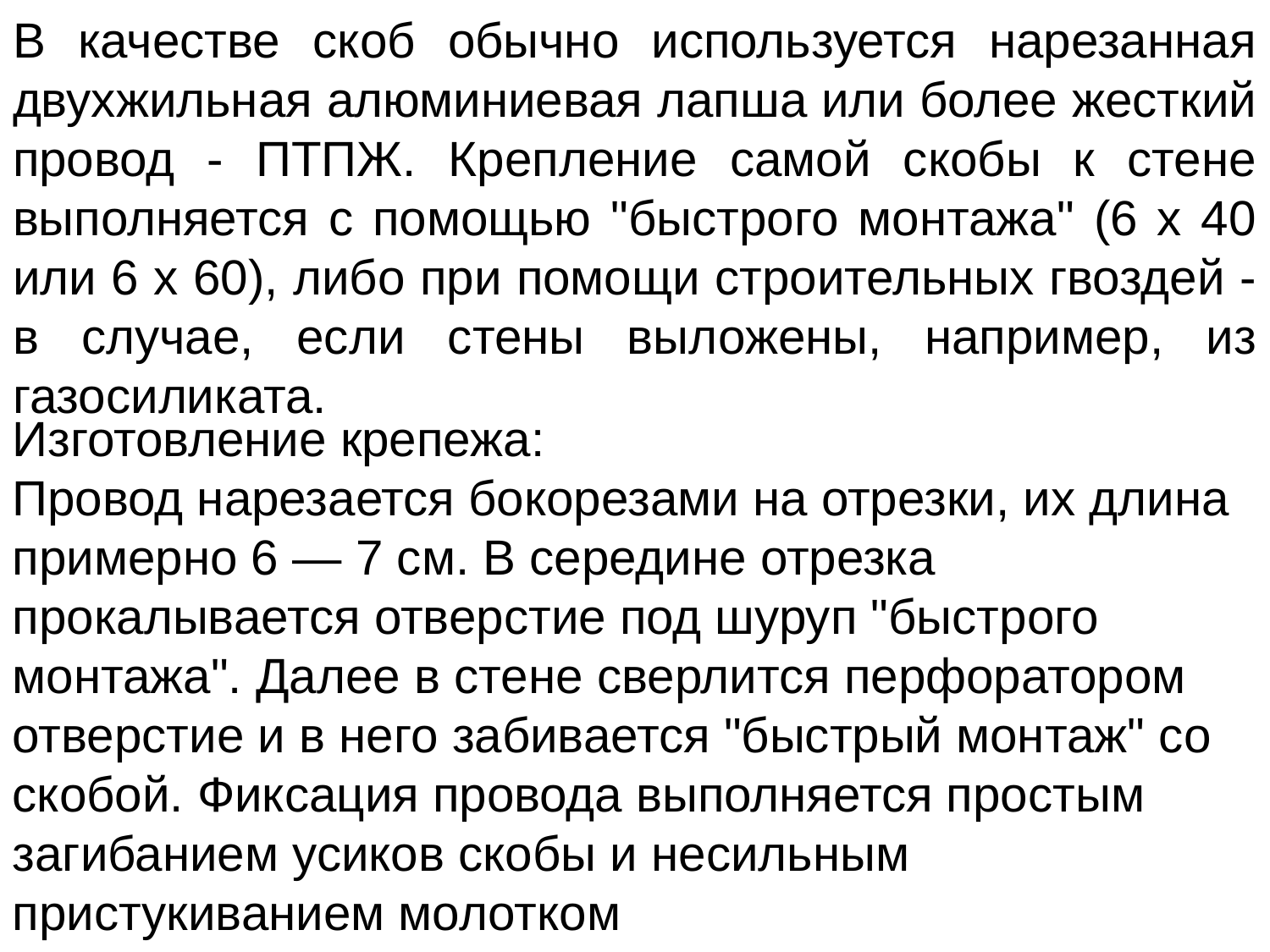

В качестве скоб обычно используется нарезанная двухжильная алюминиевая лапша или более жесткий провод - ПТПЖ. Крепление самой скобы к стене выполняется с помощью "быстрого монтажа" (6 х 40 или 6 х 60), либо при помощи строительных гвоздей - в случае, если стены выложены, например, из газосиликата.
Изготовление крепежа:
Провод нарезается бокорезами на отрезки, их длина примерно 6 — 7 см. В середине отрезка прокалывается отверстие под шуруп "быстрого монтажа". Далее в стене сверлится перфоратором отверстие и в него забивается "быстрый монтаж" со скобой. Фиксация провода выполняется простым загибанием усиков скобы и несильным пристукиванием молотком